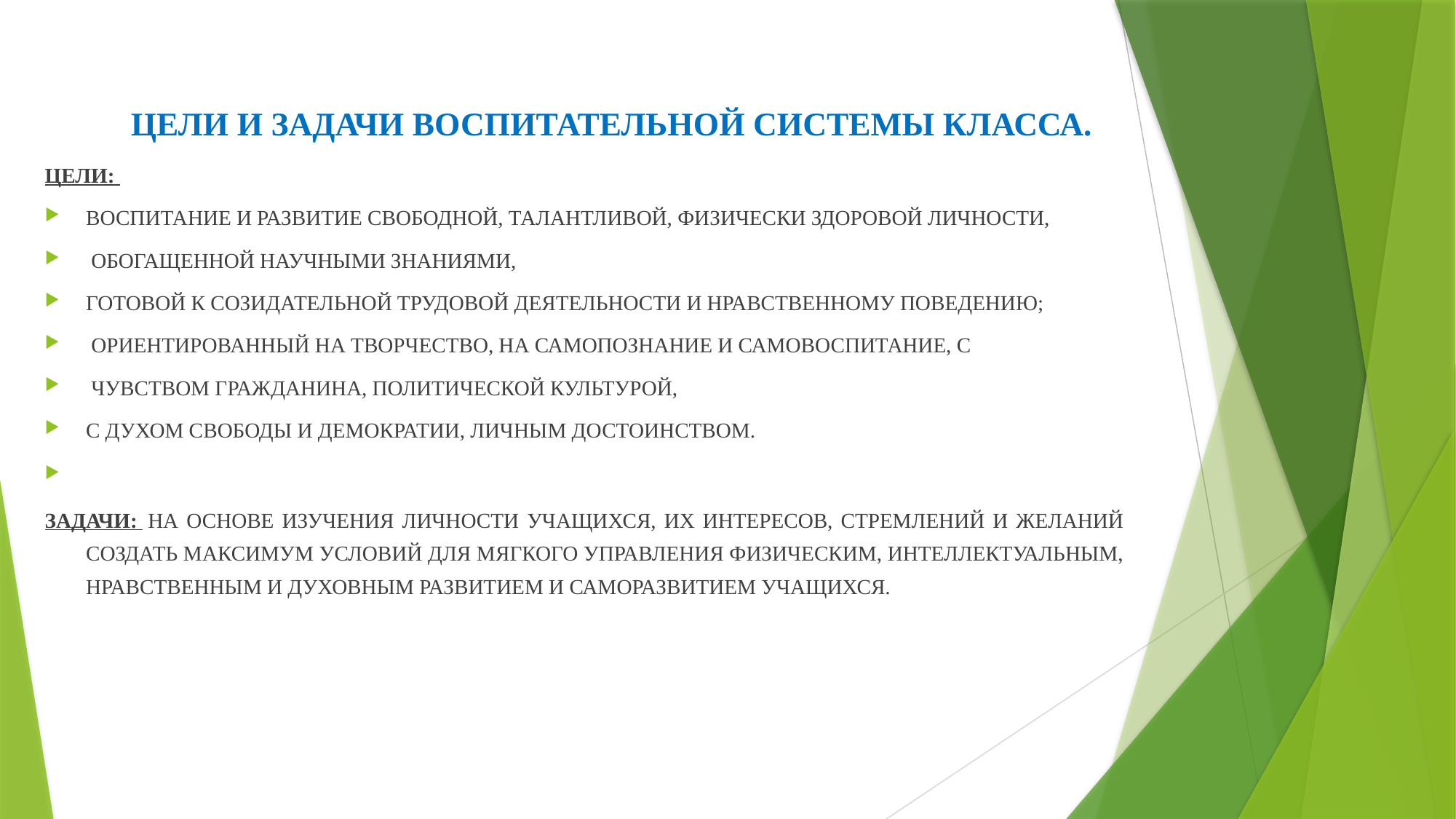

ЦЕЛИ И ЗАДАЧИ ВОСПИТАТЕЛЬНОЙ СИСТЕМЫ КЛАССА.
ЦЕЛИ:
ВОСПИТАНИЕ И РАЗВИТИЕ СВОБОДНОЙ, ТАЛАНТЛИВОЙ, ФИЗИЧЕСКИ ЗДОРОВОЙ ЛИЧНОСТИ,
 ОБОГАЩЕННОЙ НАУЧНЫМИ ЗНАНИЯМИ,
ГОТОВОЙ К СОЗИДАТЕЛЬНОЙ ТРУДОВОЙ ДЕЯТЕЛЬНОСТИ И НРАВСТВЕННОМУ ПОВЕДЕНИЮ;
 ОРИЕНТИРОВАННЫЙ НА ТВОРЧЕСТВО, НА САМОПОЗНАНИЕ И САМОВОСПИТАНИЕ, С
 ЧУВСТВОМ ГРАЖДАНИНА, ПОЛИТИЧЕСКОЙ КУЛЬТУРОЙ,
С ДУХОМ СВОБОДЫ И ДЕМОКРАТИИ, ЛИЧНЫМ ДОСТОИНСТВОМ.

ЗАДАЧИ:  НА ОСНОВЕ ИЗУЧЕНИЯ ЛИЧНОСТИ УЧАЩИХСЯ, ИХ ИНТЕРЕСОВ, СТРЕМЛЕНИЙ И ЖЕЛАНИЙ СОЗДАТЬ МАКСИМУМ УСЛОВИЙ ДЛЯ МЯГКОГО УПРАВЛЕНИЯ ФИЗИЧЕСКИМ, ИНТЕЛЛЕКТУАЛЬНЫМ, НРАВСТВЕННЫМ И ДУХОВНЫМ РАЗВИТИЕМ И САМОРАЗВИТИЕМ УЧАЩИХСЯ.